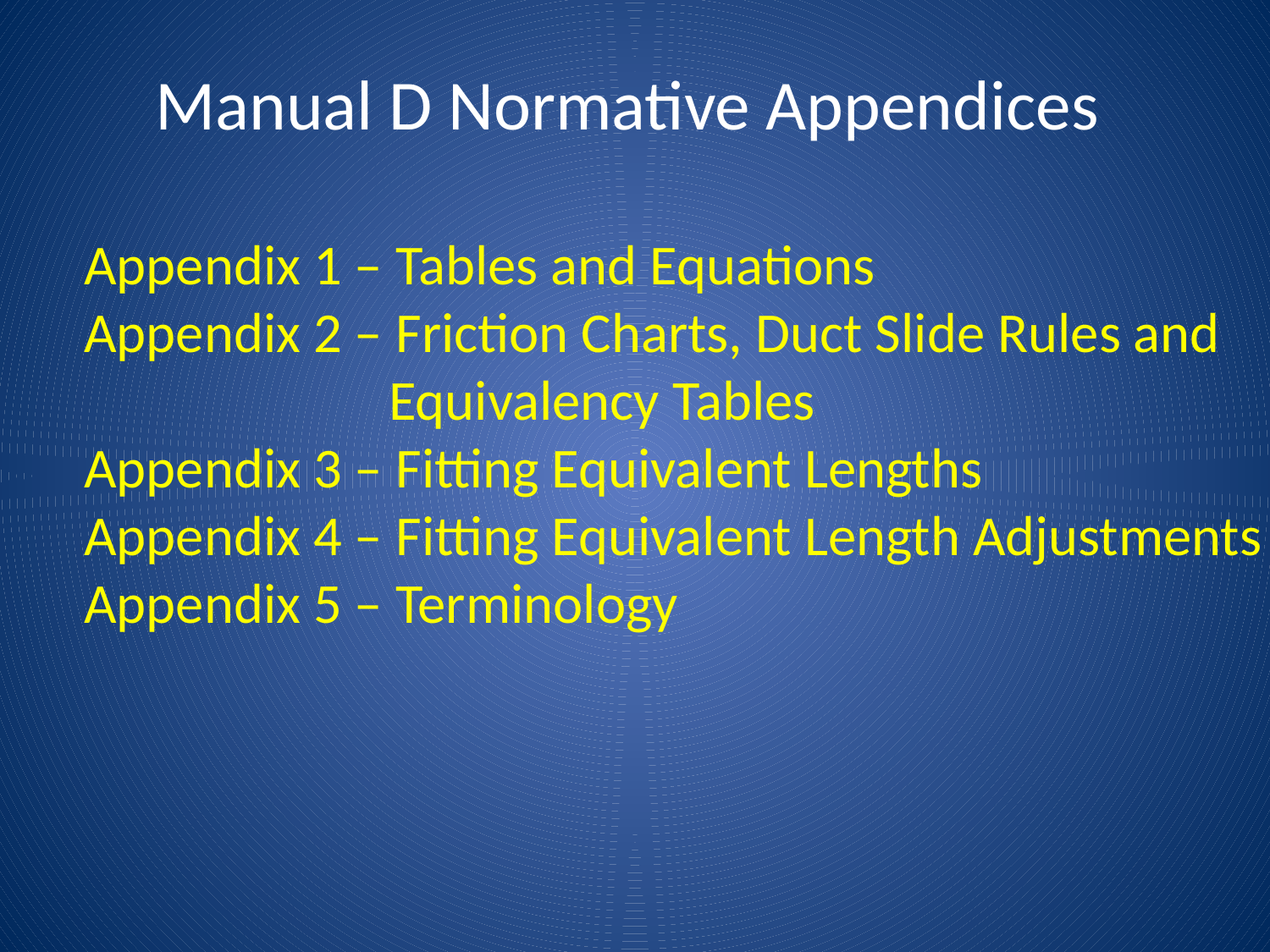

Manual D Normative Appendices
Appendix 1 – Tables and Equations
Appendix 2 – Friction Charts, Duct Slide Rules and
		    Equivalency Tables
Appendix 3 – Fitting Equivalent Lengths
Appendix 4 – Fitting Equivalent Length Adjustments
Appendix 5 – Terminology